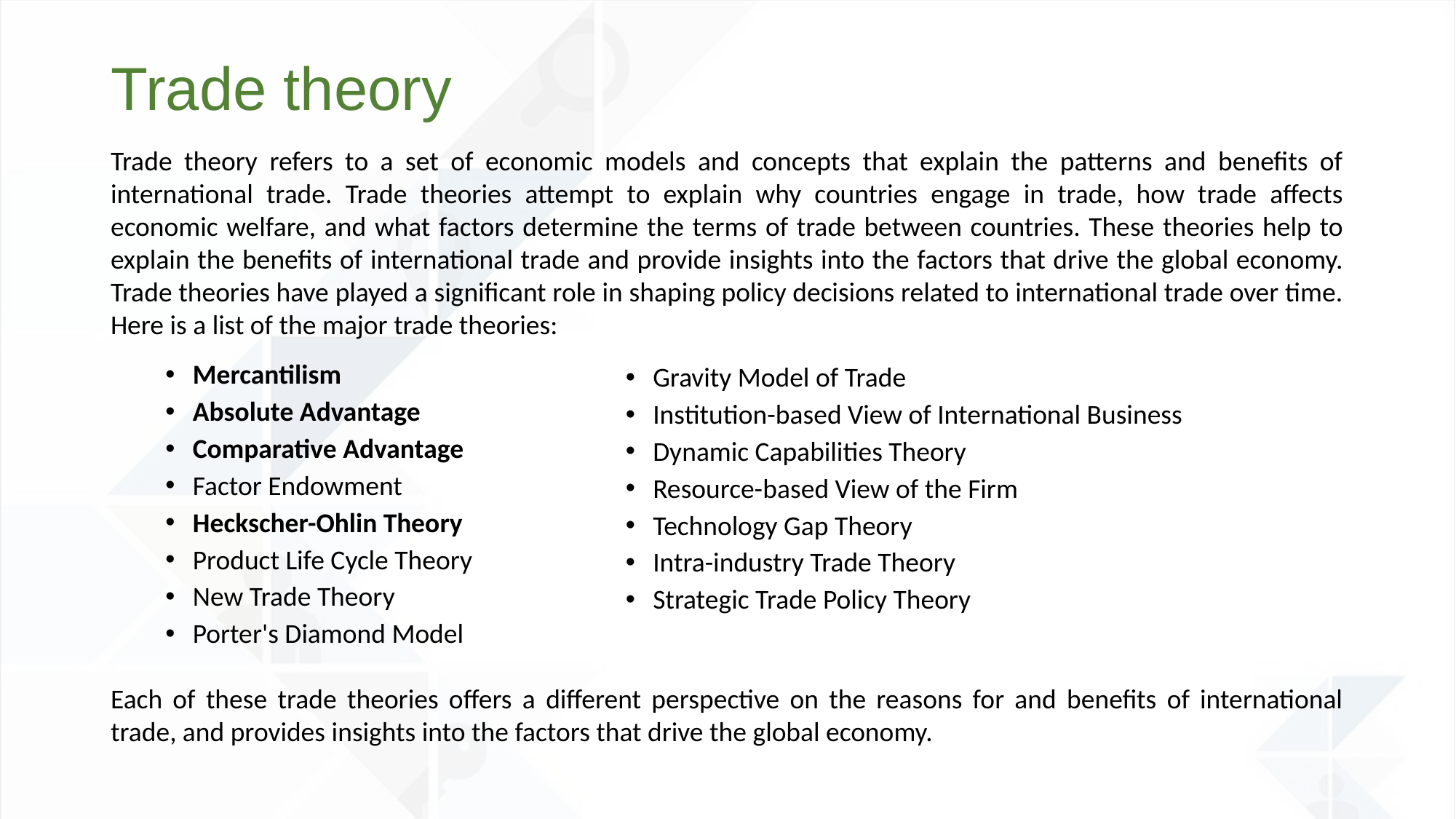

# Trade theory
Trade theory refers to a set of economic models and concepts that explain the patterns and benefits of international trade. Trade theories attempt to explain why countries engage in trade, how trade affects economic welfare, and what factors determine the terms of trade between countries. These theories help to explain the benefits of international trade and provide insights into the factors that drive the global economy. Trade theories have played a significant role in shaping policy decisions related to international trade over time. Here is a list of the major trade theories:
Mercantilism
Absolute Advantage
Comparative Advantage
Factor Endowment
Heckscher-Ohlin Theory
Product Life Cycle Theory
New Trade Theory
Porter's Diamond Model
Gravity Model of Trade
Institution-based View of International Business
Dynamic Capabilities Theory
Resource-based View of the Firm
Technology Gap Theory
Intra-industry Trade Theory
Strategic Trade Policy Theory
Each of these trade theories offers a different perspective on the reasons for and benefits of international trade, and provides insights into the factors that drive the global economy.